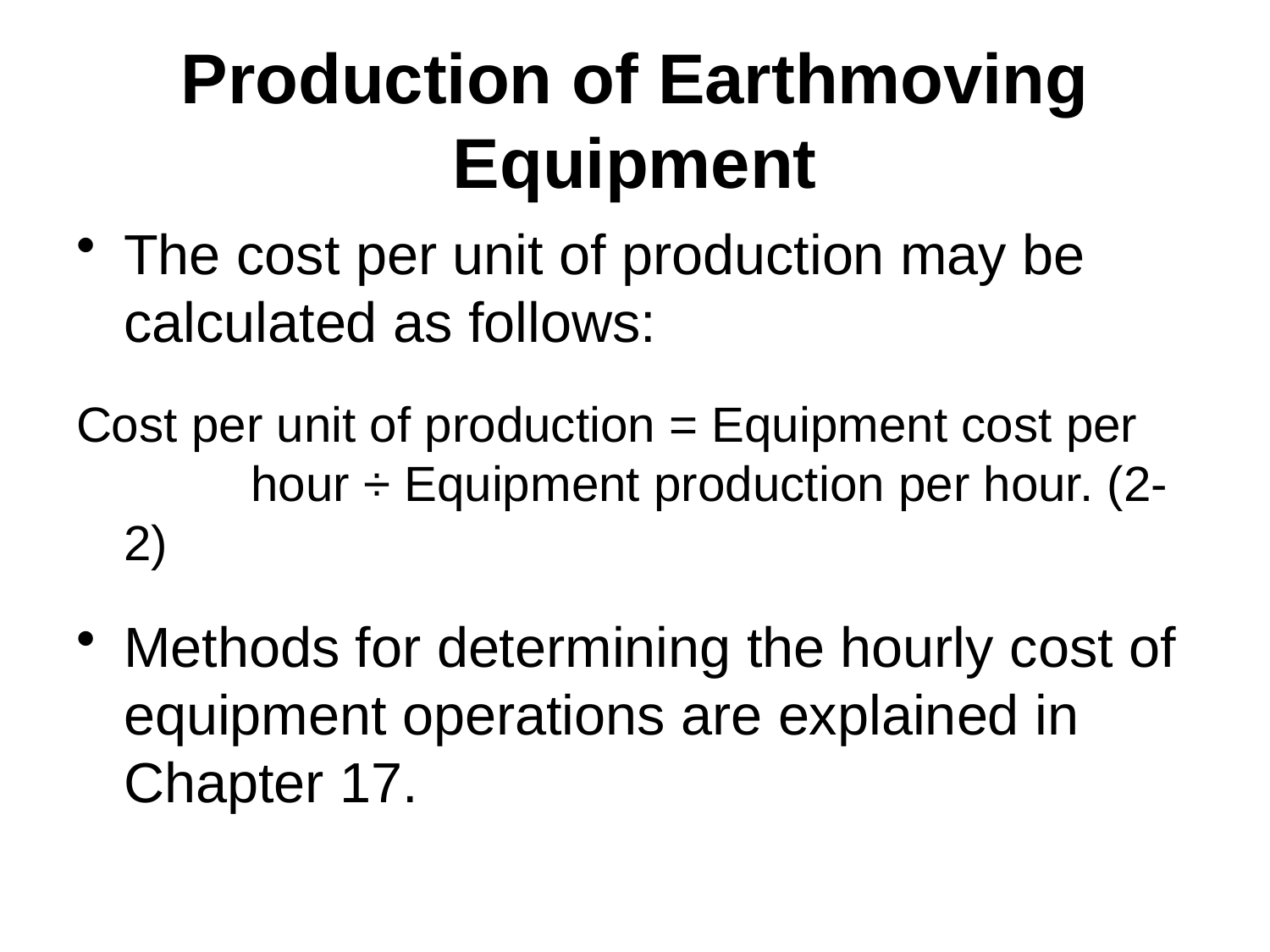

# Production of Earthmoving Equipment
The cost per unit of production may be calculated as follows:

Cost per unit of production = Equipment cost per 	hour ÷ Equipment production per hour. (2-2)

Methods for determining the hourly cost of equipment operations are explained in Chapter 17.